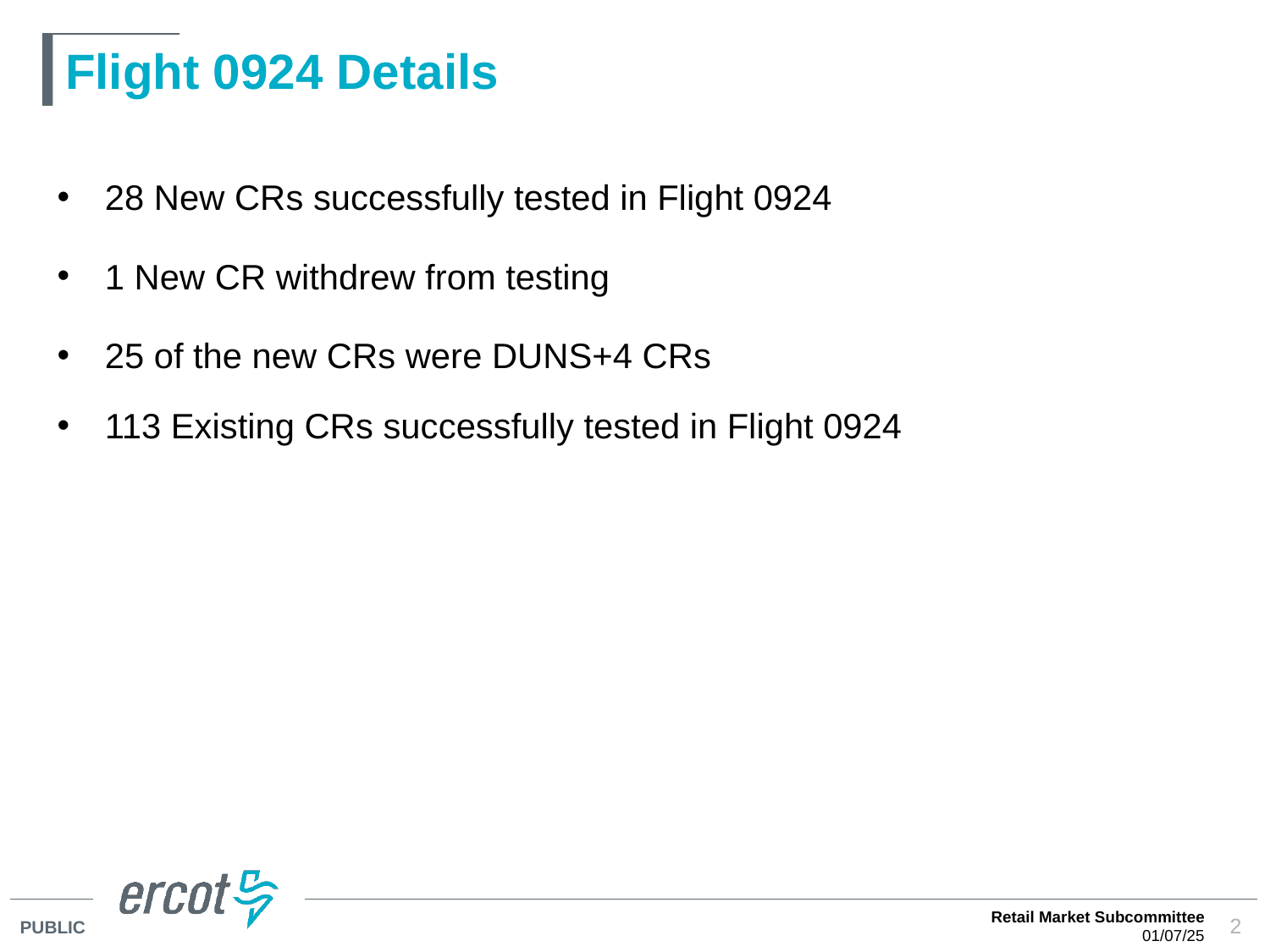

# Flight 0924 Details
28 New CRs successfully tested in Flight 0924
1 New CR withdrew from testing
25 of the new CRs were DUNS+4 CRs
113 Existing CRs successfully tested in Flight 0924

Retail Market Subcommittee
01/07/25
2